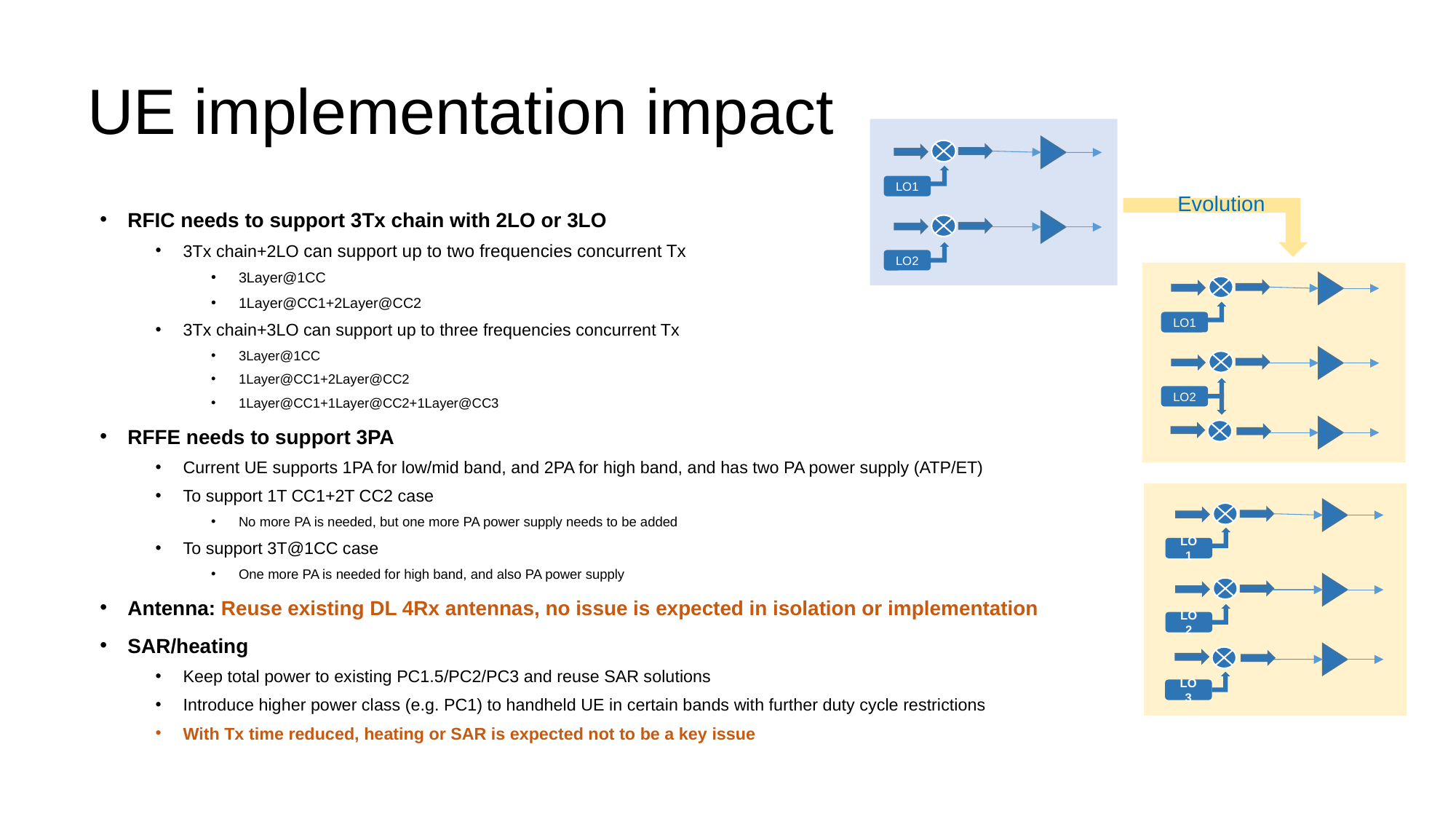

# UE implementation impact

LO1

LO2
Evolution
RFIC needs to support 3Tx chain with 2LO or 3LO
3Tx chain+2LO can support up to two frequencies concurrent Tx
3Layer@1CC
1Layer@CC1+2Layer@CC2
3Tx chain+3LO can support up to three frequencies concurrent Tx
3Layer@1CC
1Layer@CC1+2Layer@CC2
1Layer@CC1+1Layer@CC2+1Layer@CC3
RFFE needs to support 3PA
Current UE supports 1PA for low/mid band, and 2PA for high band, and has two PA power supply (ATP/ET)
To support 1T CC1+2T CC2 case
No more PA is needed, but one more PA power supply needs to be added
To support 3T@1CC case
One more PA is needed for high band, and also PA power supply
Antenna: Reuse existing DL 4Rx antennas, no issue is expected in isolation or implementation
SAR/heating
Keep total power to existing PC1.5/PC2/PC3 and reuse SAR solutions
Introduce higher power class (e.g. PC1) to handheld UE in certain bands with further duty cycle restrictions
With Tx time reduced, heating or SAR is expected not to be a key issue

LO1

LO2

LO1

LO2

LO3